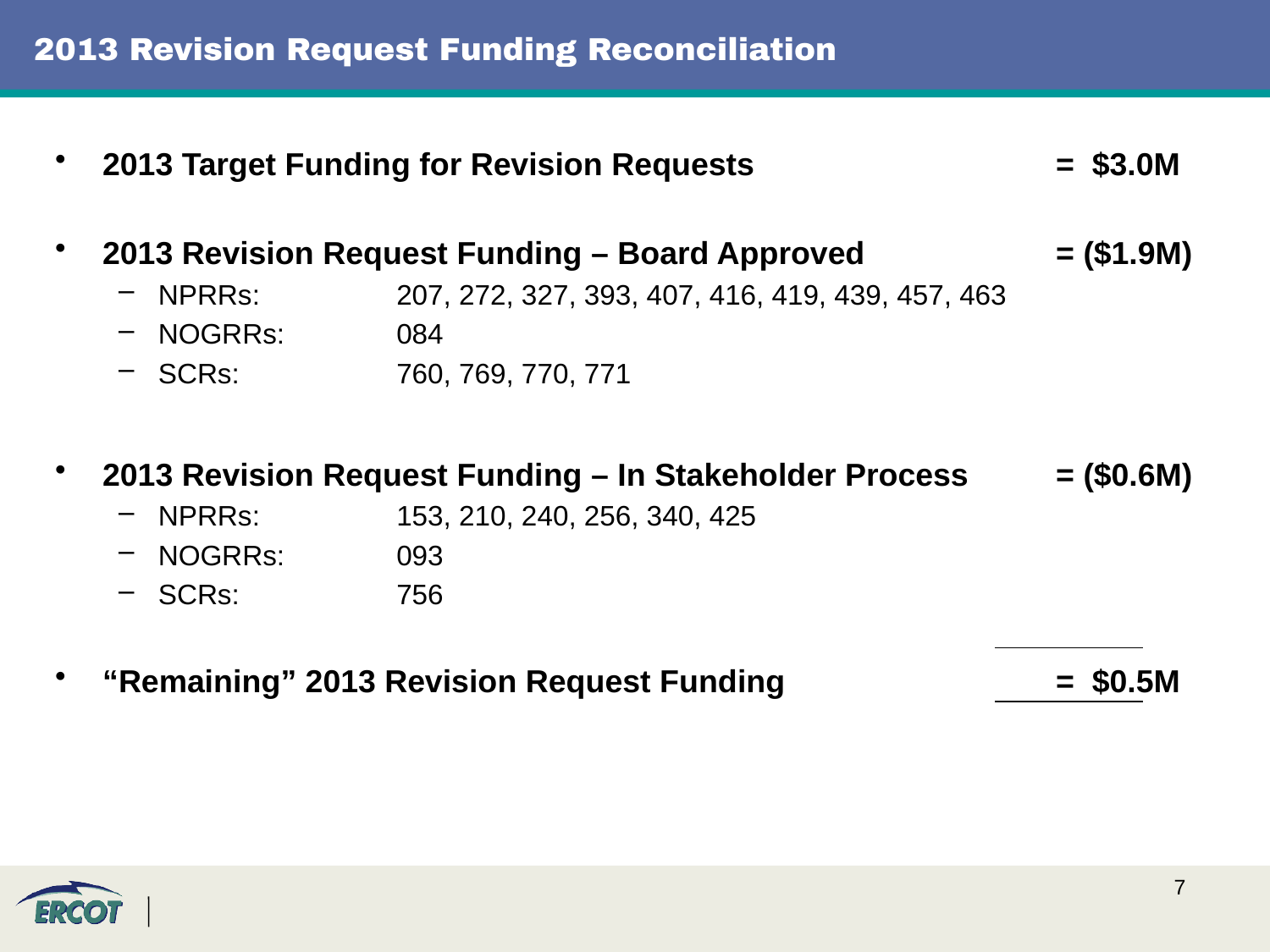

# 2013 Revision Request Funding Reconciliation
2013 Target Funding for Revision Requests 	=  $3.0M

2013 Revision Request Funding – Board Approved	= ($1.9M)
NPRRs: 	207, 272, 327, 393, 407, 416, 419, 439, 457, 463
NOGRRs: 	084
SCRs: 	760, 769, 770, 771

2013 Revision Request Funding – In Stakeholder Process	= ($0.6M)
NPRRs: 	153, 210, 240, 256, 340, 425
NOGRRs: 	093
SCRs: 	756

“Remaining” 2013 Revision Request Funding	=  $0.5M